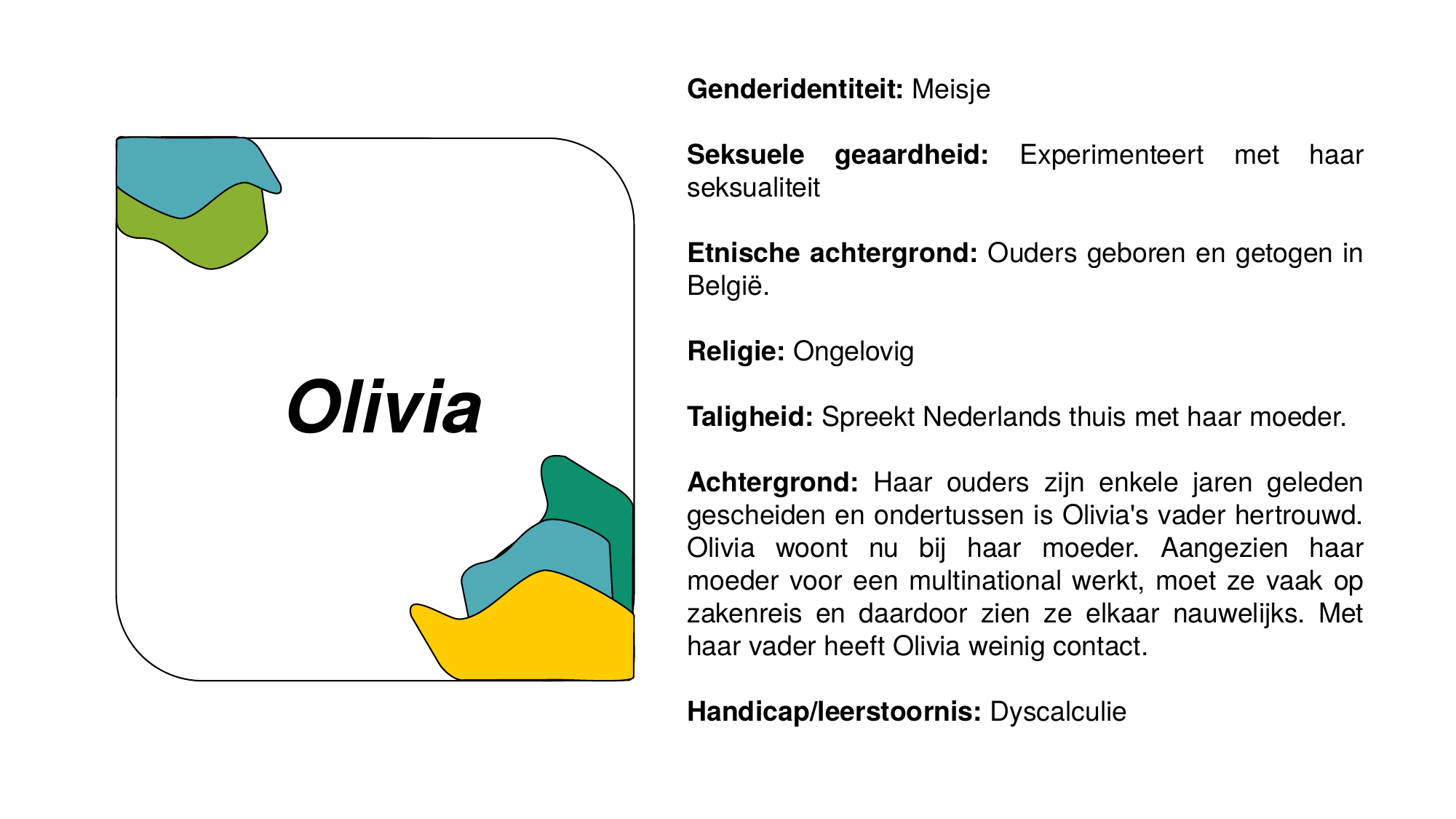

Genderidentiteit: Meisje

Seksuele geaardheid: Experimenteert met haar seksualiteit

Etnische achtergrond: Ouders geboren en getogen in België.

Religie: Ongelovig

Taligheid: Spreekt Nederlands thuis met haar moeder.

Achtergrond: Haar ouders zijn enkele jaren geleden gescheiden en ondertussen is Olivia's vader hertrouwd. Olivia woont nu bij haar moeder. Aangezien haar moeder voor een multinational werkt, moet ze vaak op zakenreis en daardoor zien ze elkaar nauwelijks. Met haar vader heeft Olivia weinig contact.

Handicap/leerstoornis: Dyscalculie

Olivia